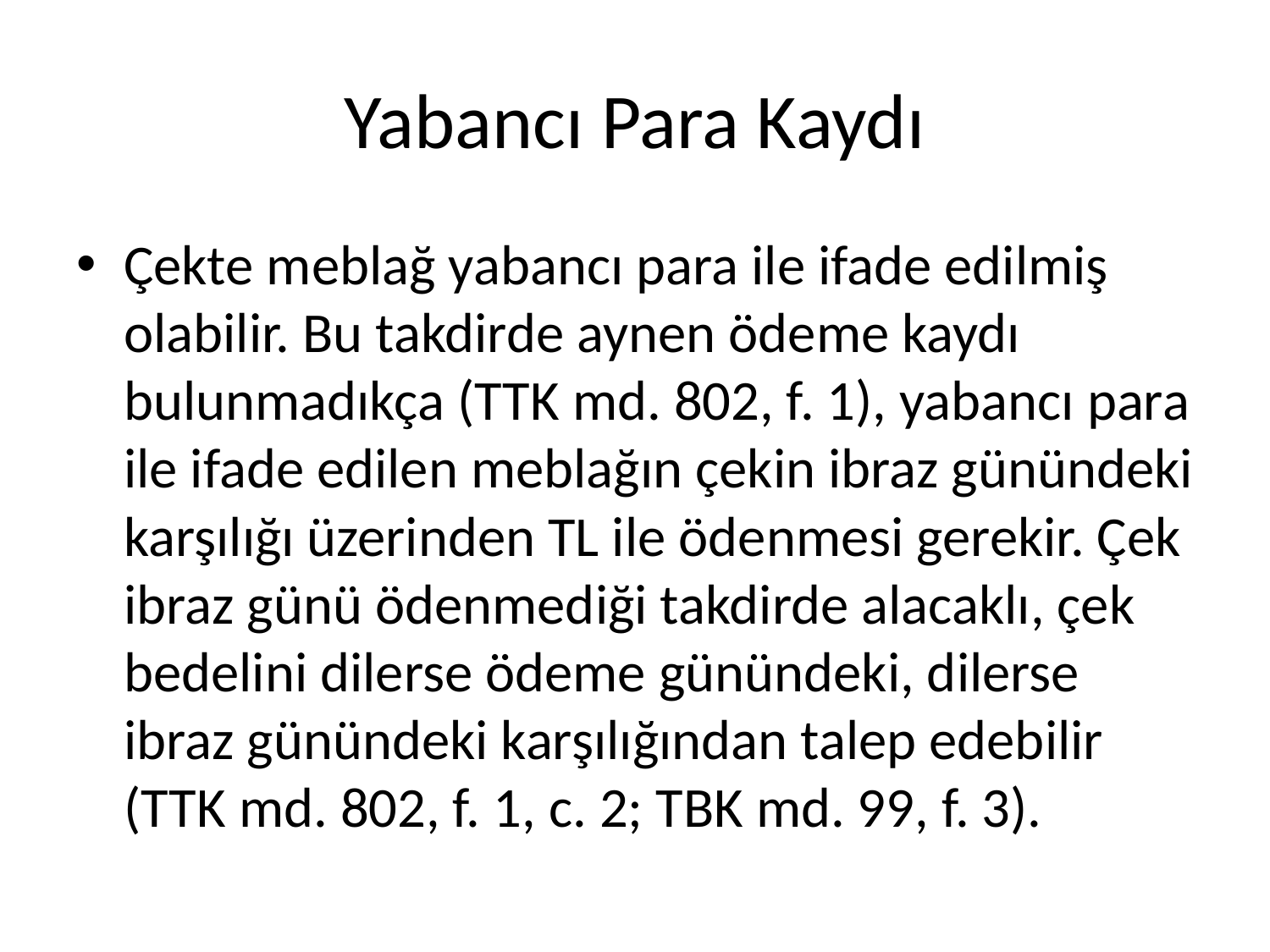

# Yabancı Para Kaydı
Çekte meblağ yabancı para ile ifade edilmiş olabilir. Bu takdirde aynen ödeme kaydı bulunmadıkça (TTK md. 802, f. 1), yabancı para ile ifade edilen meblağın çekin ibraz günündeki karşılığı üzerinden TL ile ödenmesi gerekir. Çek ibraz günü ödenmediği takdirde alacaklı, çek bedelini dilerse ödeme günündeki, dilerse ibraz günündeki karşılığından talep edebilir (TTK md. 802, f. 1, c. 2; TBK md. 99, f. 3).